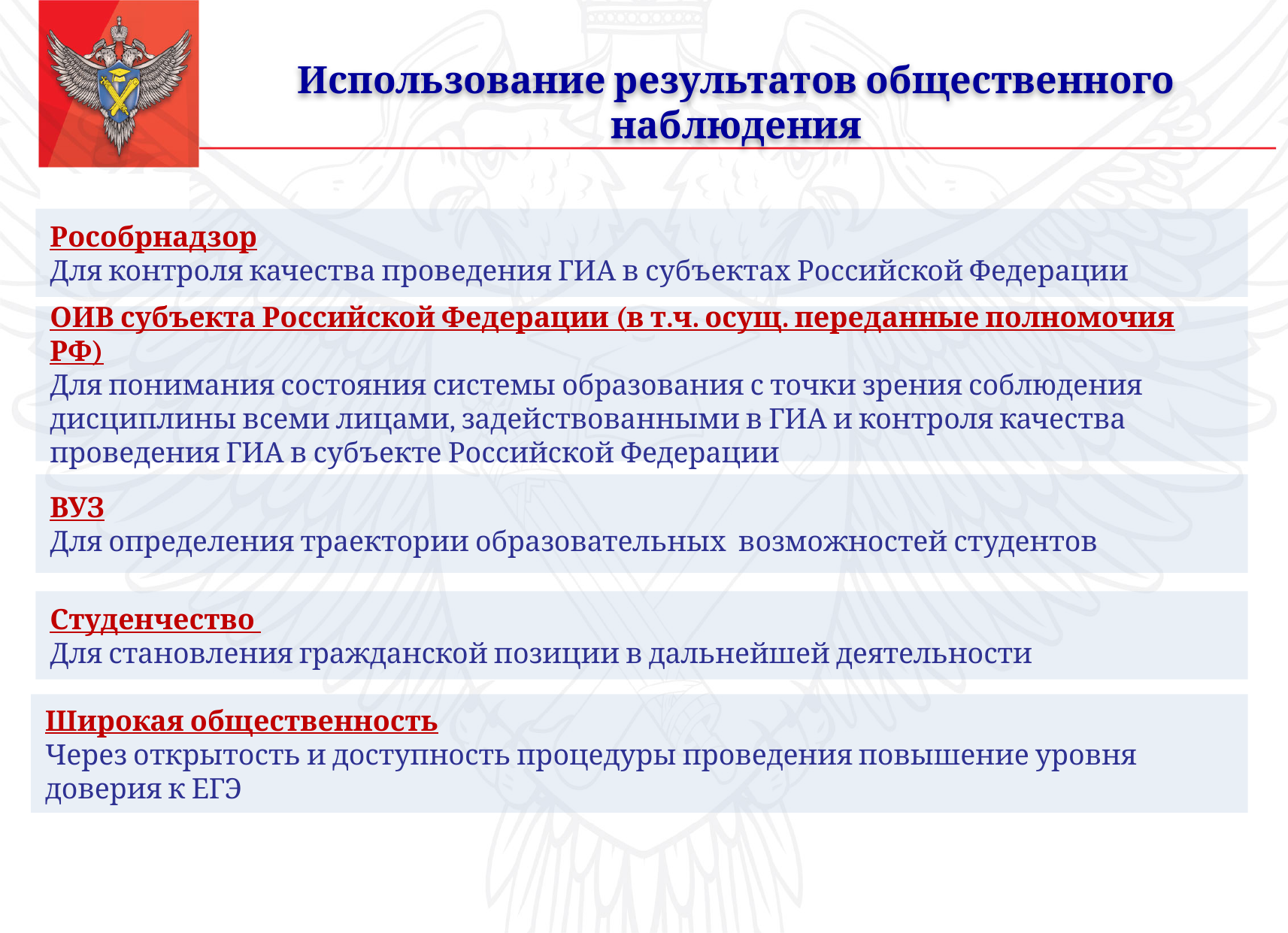

Использование результатов общественного наблюдения

Рособрнадзор
Для контроля качества проведения ГИА в субъектах Российской Федерации

ОИВ субъекта Российской Федерации (в т.ч. осущ. переданные полномочия РФ)
Для понимания состояния системы образования с точки зрения соблюдения дисциплины всеми лицами, задействованными в ГИА и контроля качества проведения ГИА в субъекте Российской Федерации
ВУЗ
Для определения траектории образовательных  возможностей студентов
Студенчество
Для становления гражданской позиции в дальнейшей деятельности
Широкая общественность
Через открытость и доступность процедуры проведения повышение уровня доверия к ЕГЭ